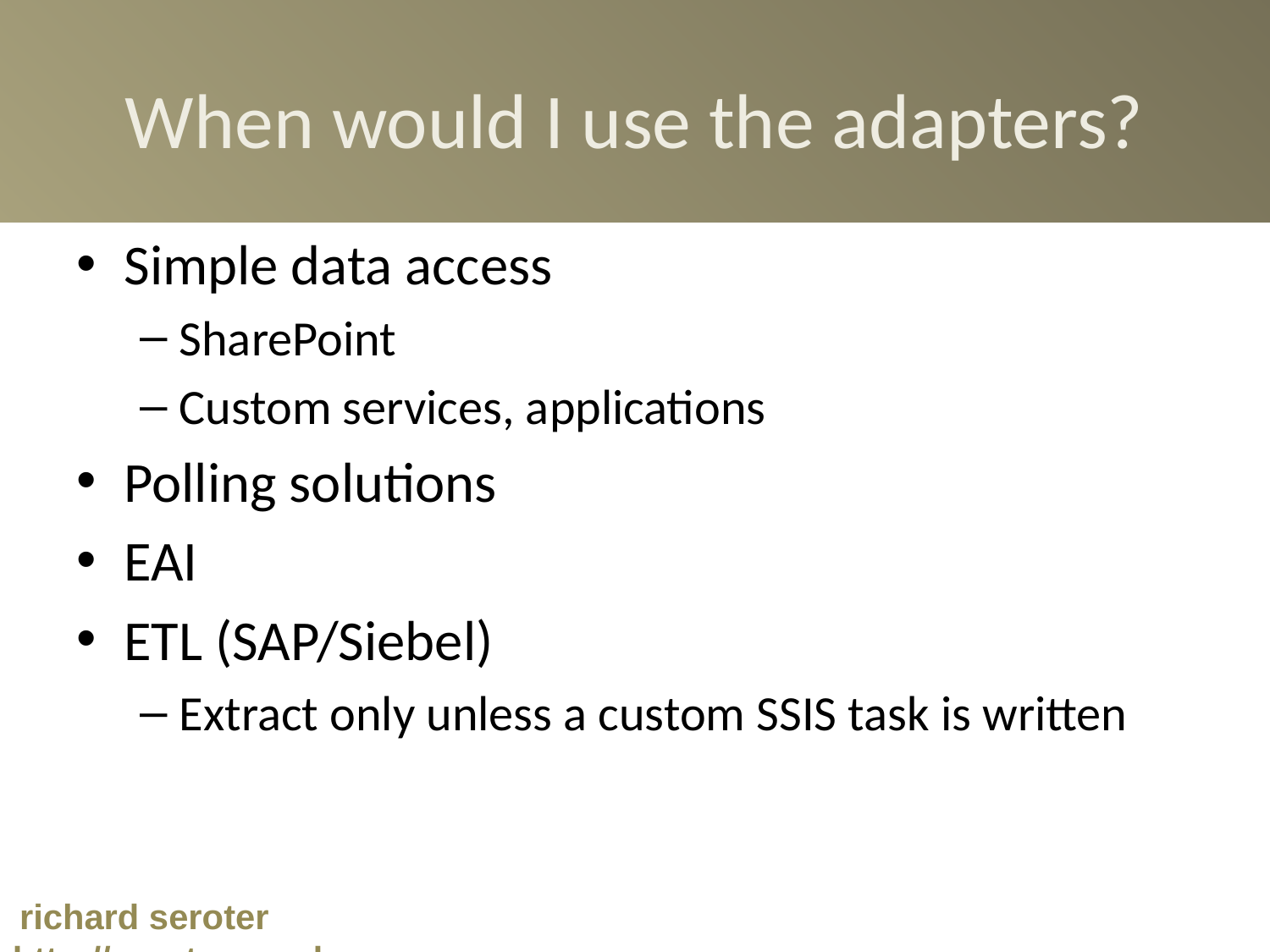

# When would I use the adapters?
Simple data access
SharePoint
Custom services, applications
Polling solutions
EAI
ETL (SAP/Siebel)
Extract only unless a custom SSIS task is written

 richard seroter                                                                             http://seroter.wordpress.com